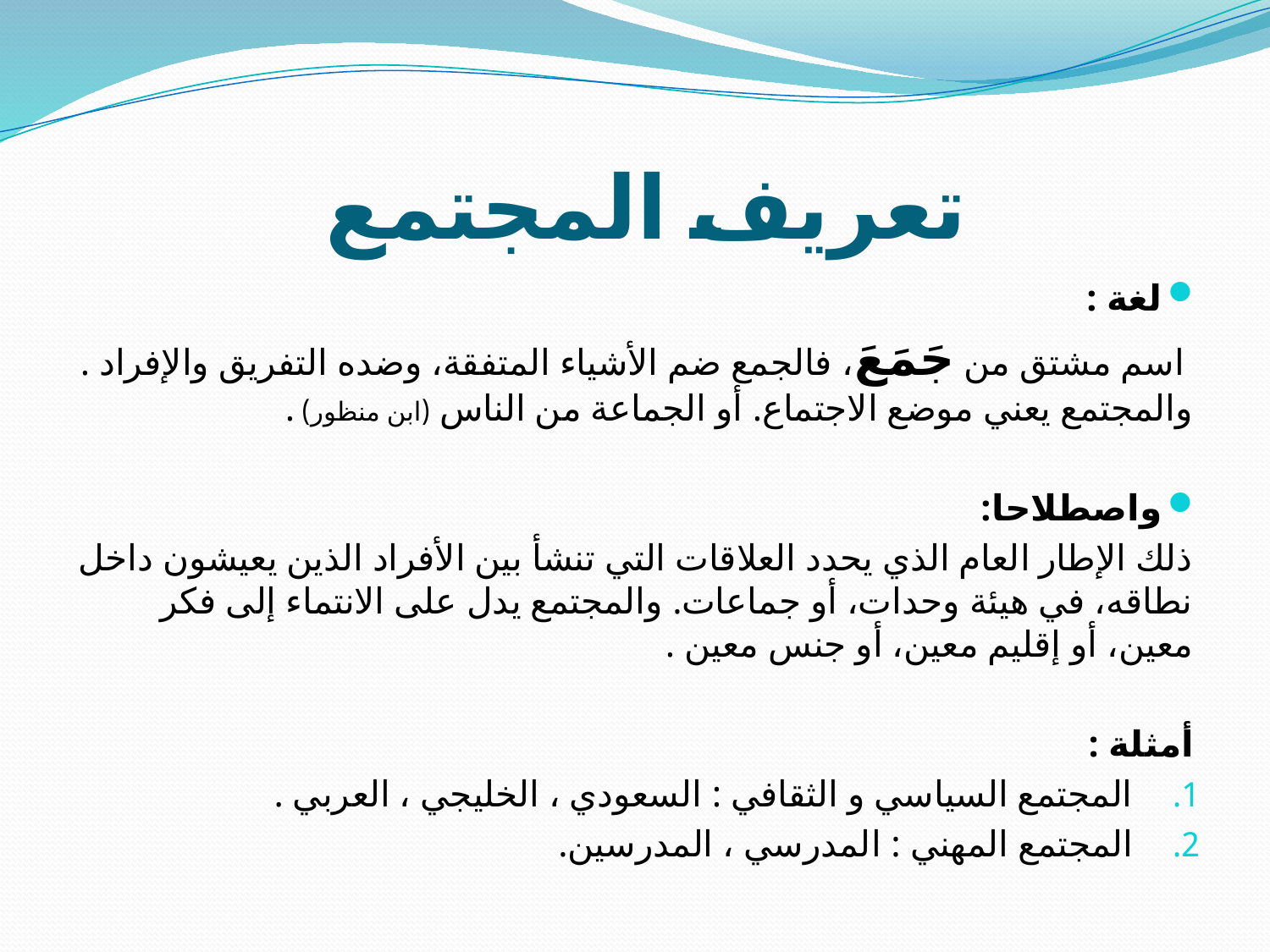

# تعريف المجتمع
لغة :
 اسم مشتق من جَمَعَ، فالجمع ضم الأشياء المتفقة، وضده التفريق والإفراد . والمجتمع يعني موضع الاجتماع. أو الجماعة من الناس (ابن منظور) .

واصطلاحا:
ذلك الإطار العام الذي يحدد العلاقات التي تنشأ بين الأفراد الذين يعيشون داخل نطاقه، في هيئة وحدات، أو جماعات. والمجتمع يدل على الانتماء إلى فكر معين، أو إقليم معين، أو جنس معين .

أمثلة :
المجتمع السياسي و الثقافي : السعودي ، الخليجي ، العربي .
المجتمع المهني : المدرسي ، المدرسين.